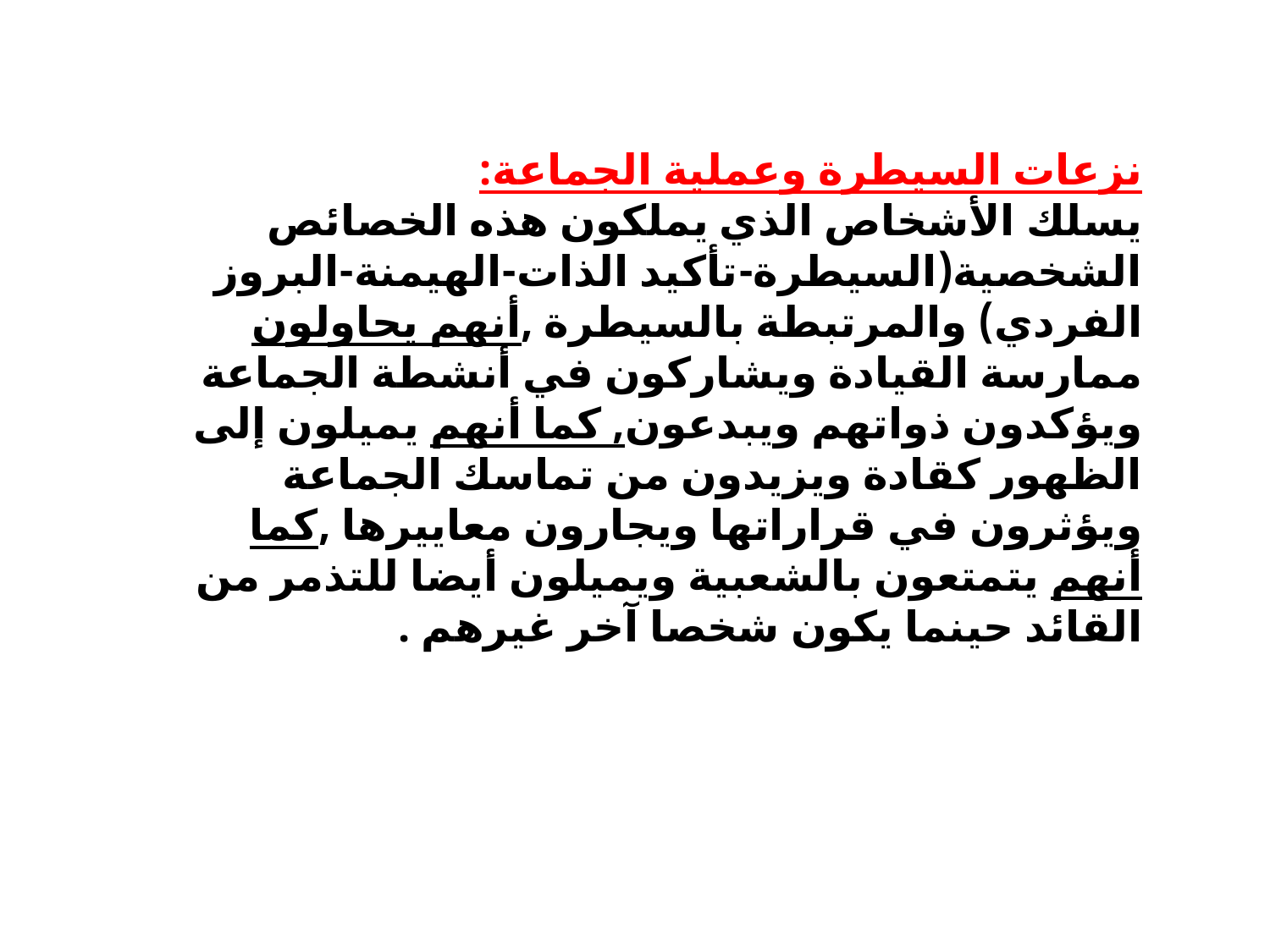

نزعات السيطرة وعملية الجماعة:
يسلك الأشخاص الذي يملكون هذه الخصائص الشخصية(السيطرة-تأكيد الذات-الهيمنة-البروز الفردي) والمرتبطة بالسيطرة ,أنهم يحاولون ممارسة القيادة ويشاركون في أنشطة الجماعة ويؤكدون ذواتهم ويبدعون, كما أنهم يميلون إلى الظهور كقادة ويزيدون من تماسك الجماعة ويؤثرون في قراراتها ويجارون معاييرها ,كما أنهم يتمتعون بالشعبية ويميلون أيضا للتذمر من القائد حينما يكون شخصا آخر غيرهم .